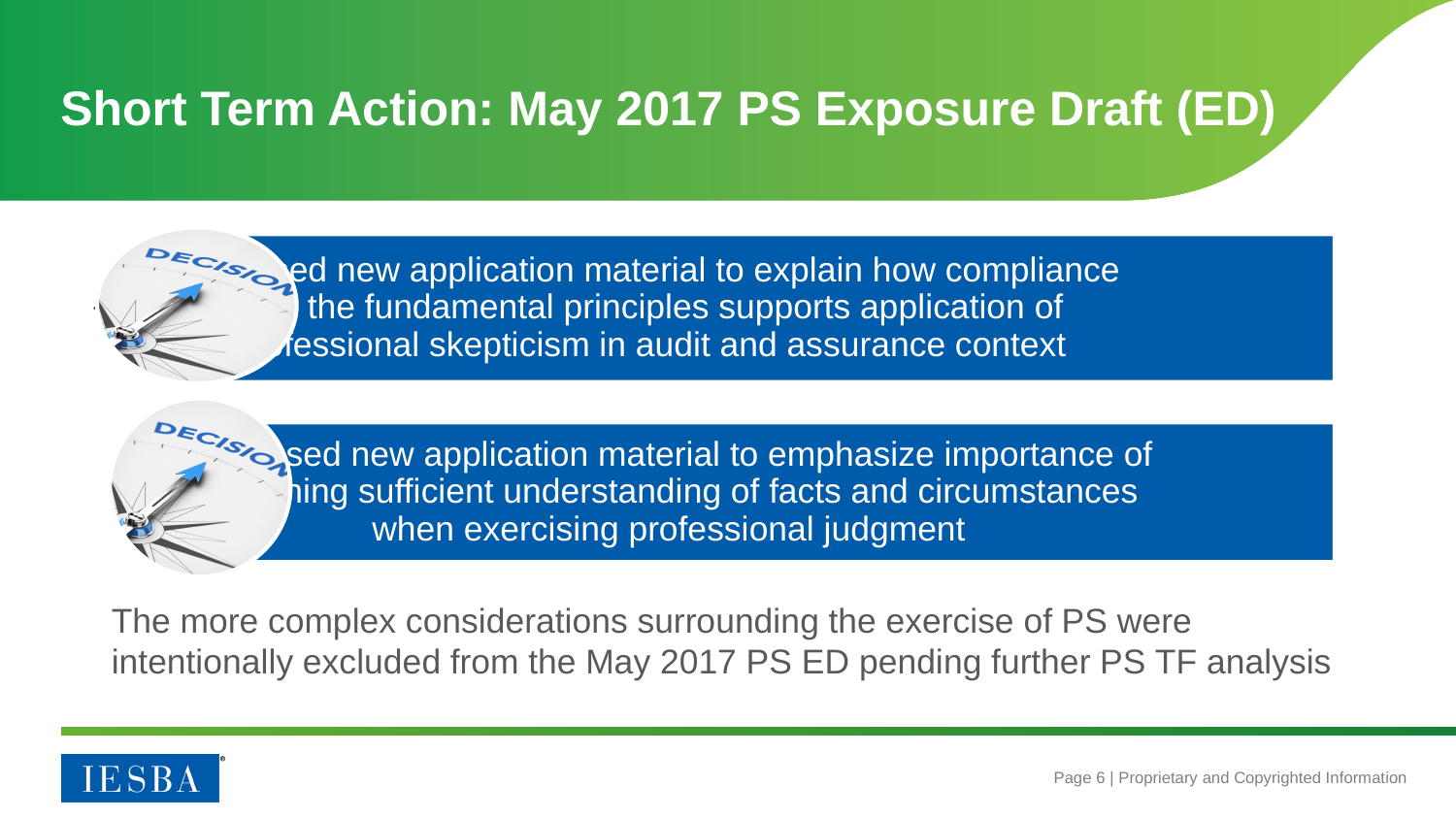

# Short Term Action: May 2017 PS Exposure Draft (ED)
Proposed new application material to explain how compliance with the fundamental principles supports application of professional skepticism in audit and assurance context
Proposed new application material to emphasize importance of obtaining sufficient understanding of facts and circumstances when exercising professional judgment
The more complex considerations surrounding the exercise of PS were intentionally excluded from the May 2017 PS ED pending further PS TF analysis